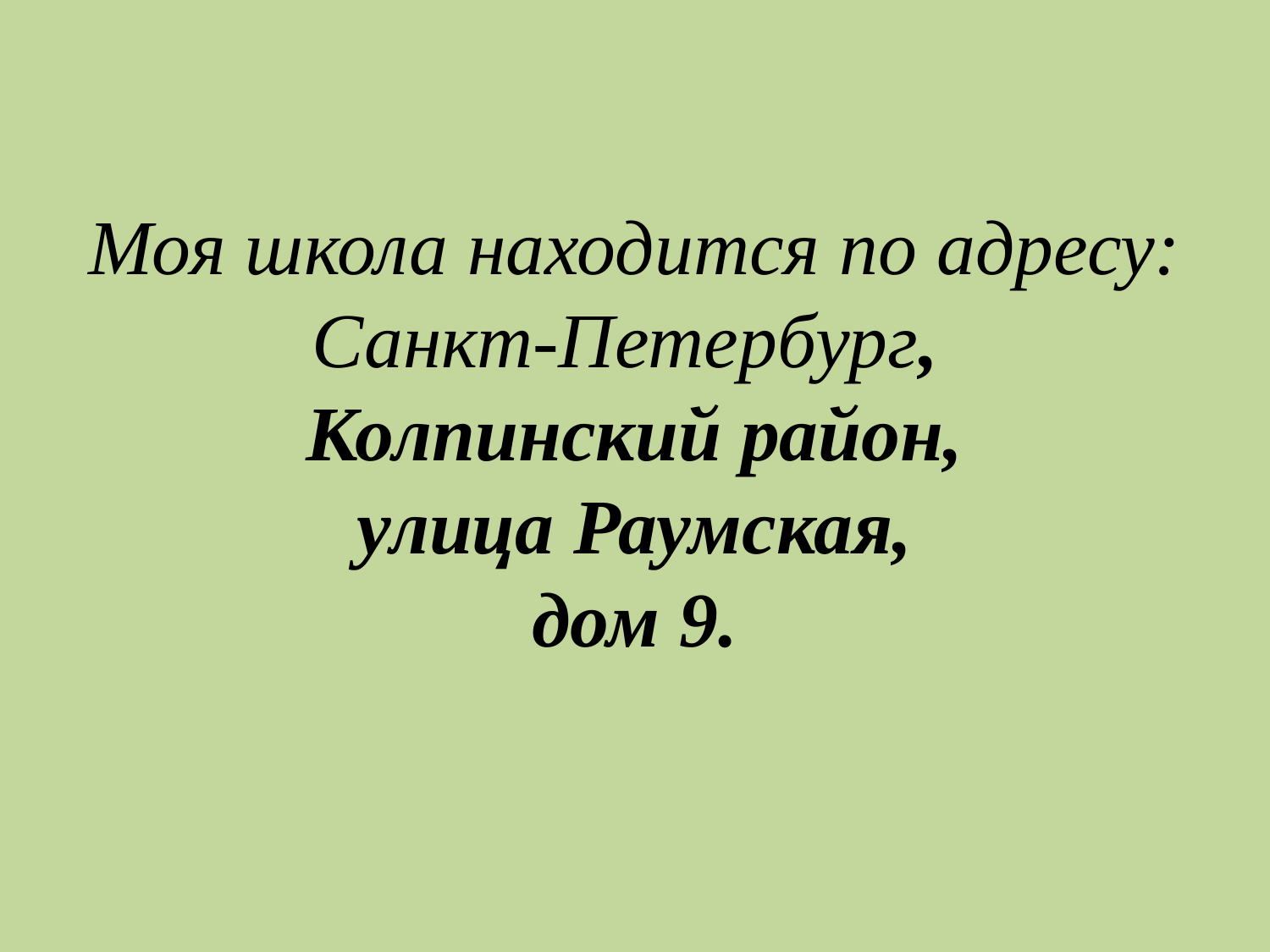

# Моя школа находится по адресу: Санкт-Петербург, Колпинский район, улица Раумская, дом 9.